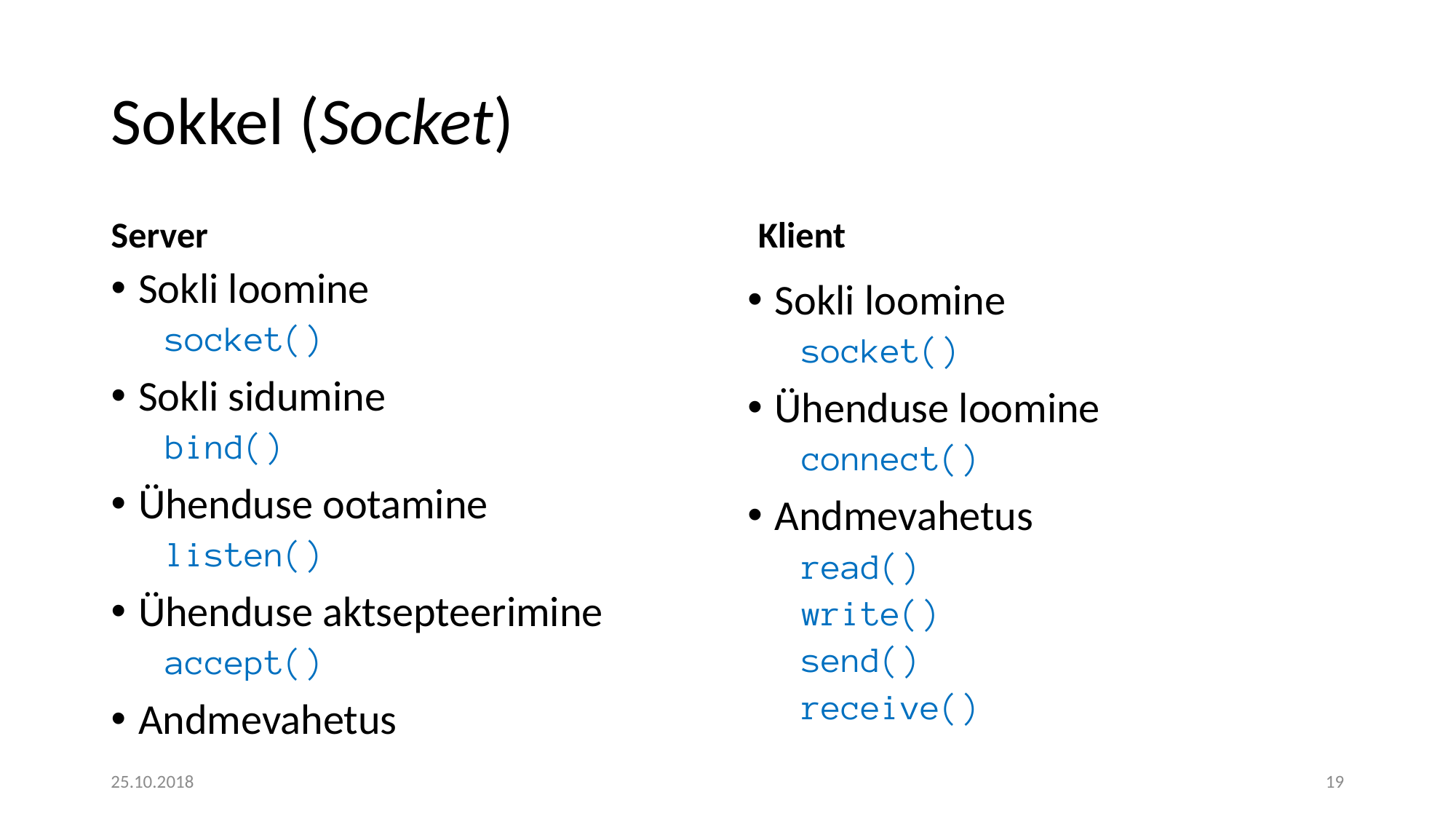

# Sokkel (Socket)
Server
Klient
Sokli loomine
socket()
Sokli sidumine
bind()
Ühenduse ootamine
listen()
Ühenduse aktsepteerimine
accept()
Andmevahetus
Sokli loomine
socket()
Ühenduse loomine
connect()
Andmevahetus
read()
write()
send()
receive()
25.10.2018
19